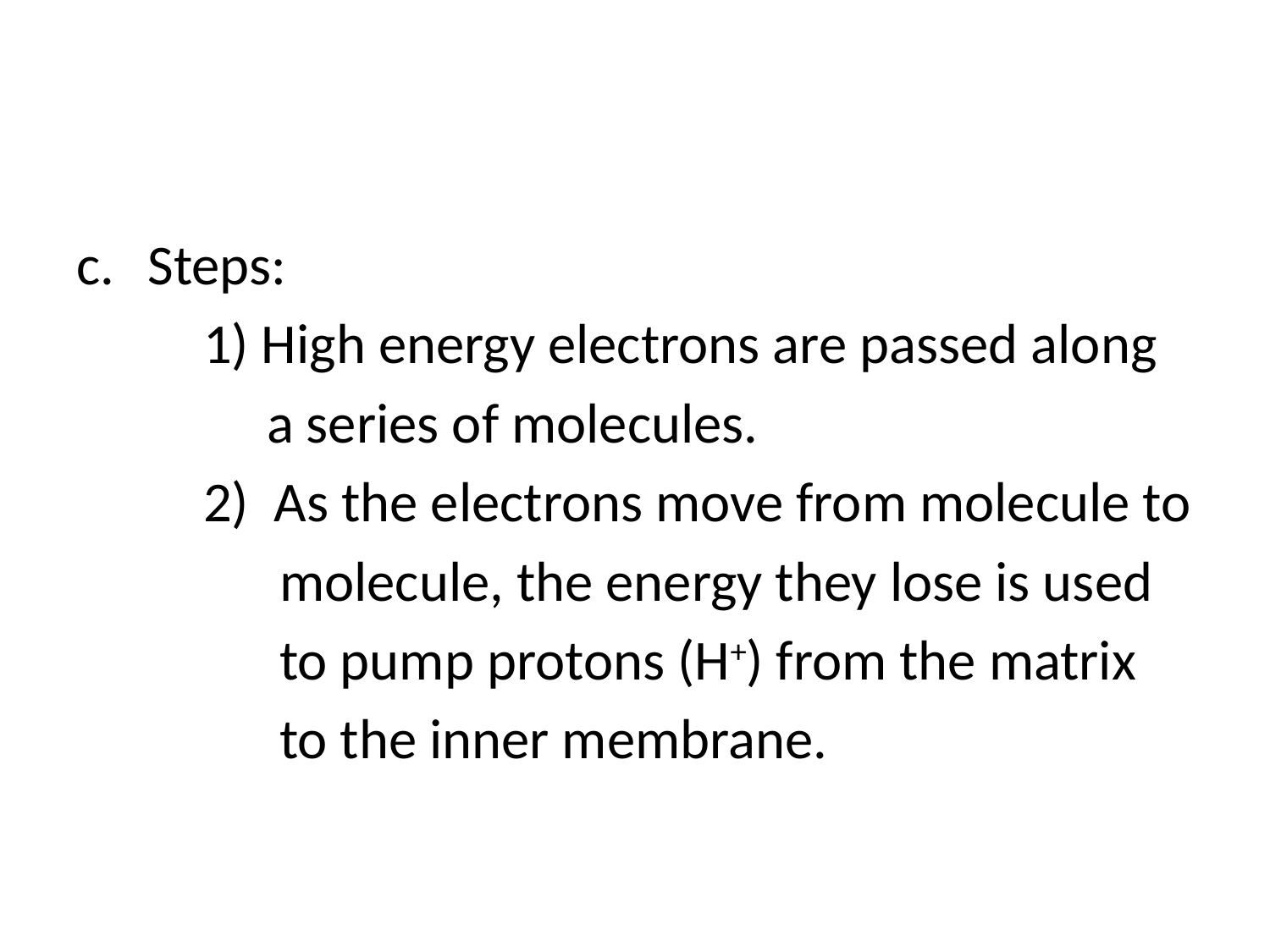

#
Steps:
	1) High energy electrons are passed along
	     a series of molecules.
	2)  As the electrons move from molecule to
	      molecule, the energy they lose is used
	      to pump protons (H+) from the matrix
	      to the inner membrane.